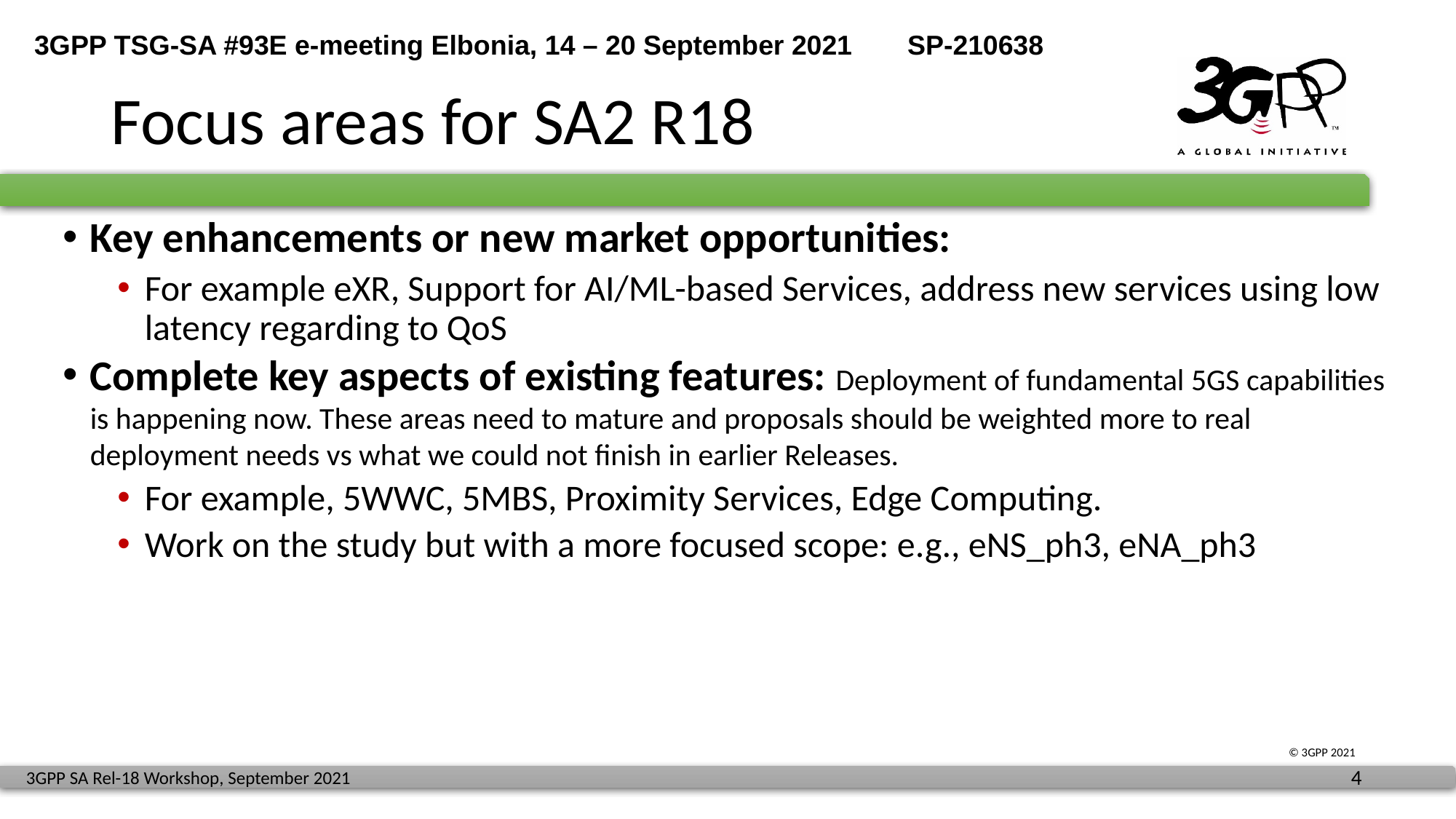

# Focus areas for SA2 R18
Key enhancements or new market opportunities:
For example eXR, Support for AI/ML-based Services, address new services using low latency regarding to QoS
Complete key aspects of existing features: Deployment of fundamental 5GS capabilities is happening now. These areas need to mature and proposals should be weighted more to real deployment needs vs what we could not finish in earlier Releases.
For example, 5WWC, 5MBS, Proximity Services, Edge Computing.
Work on the study but with a more focused scope: e.g., eNS_ph3, eNA_ph3